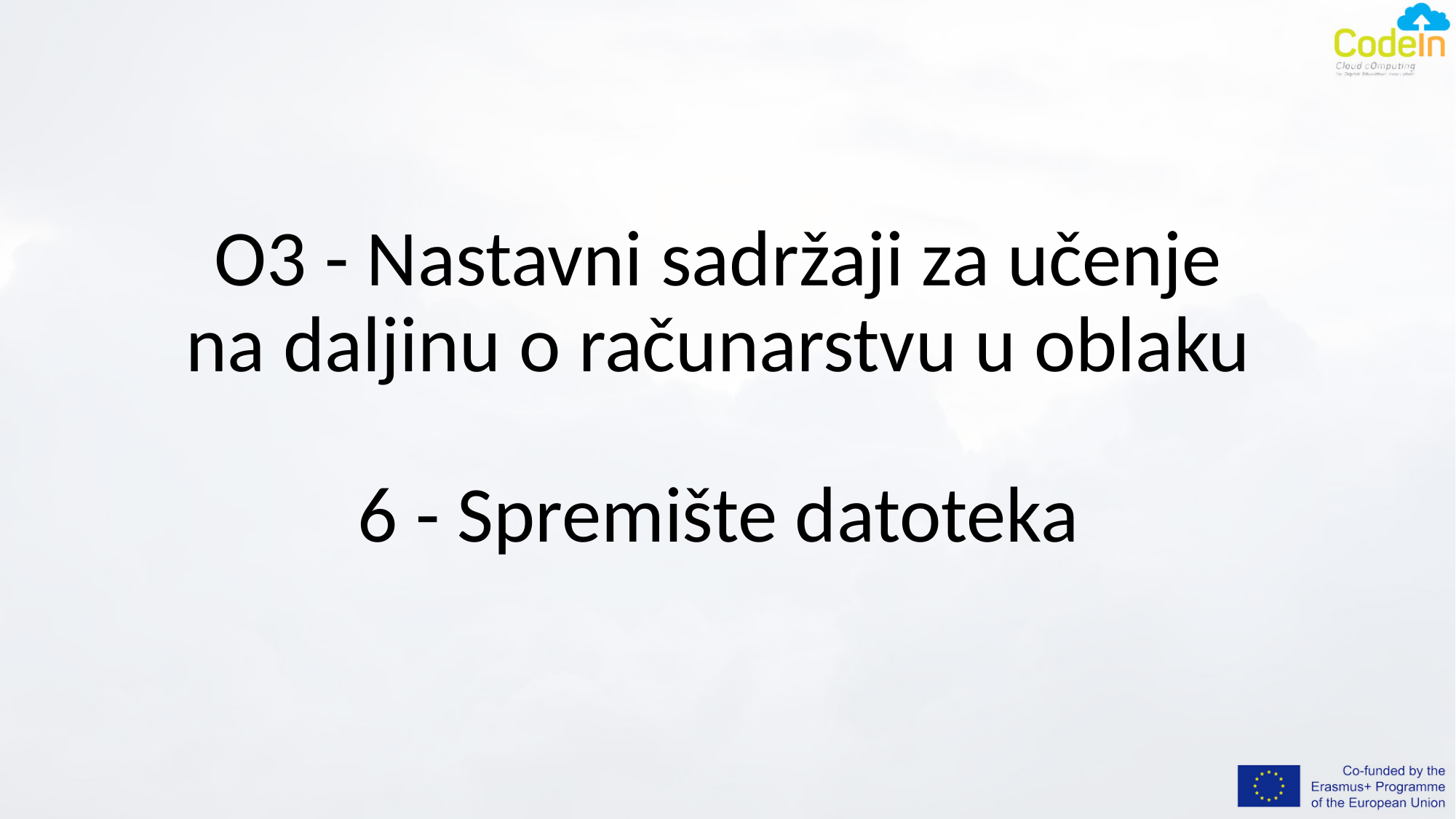

# O3 - Nastavni sadržaji za učenje na daljinu o računarstvu u oblaku 6 - Spremište datoteka